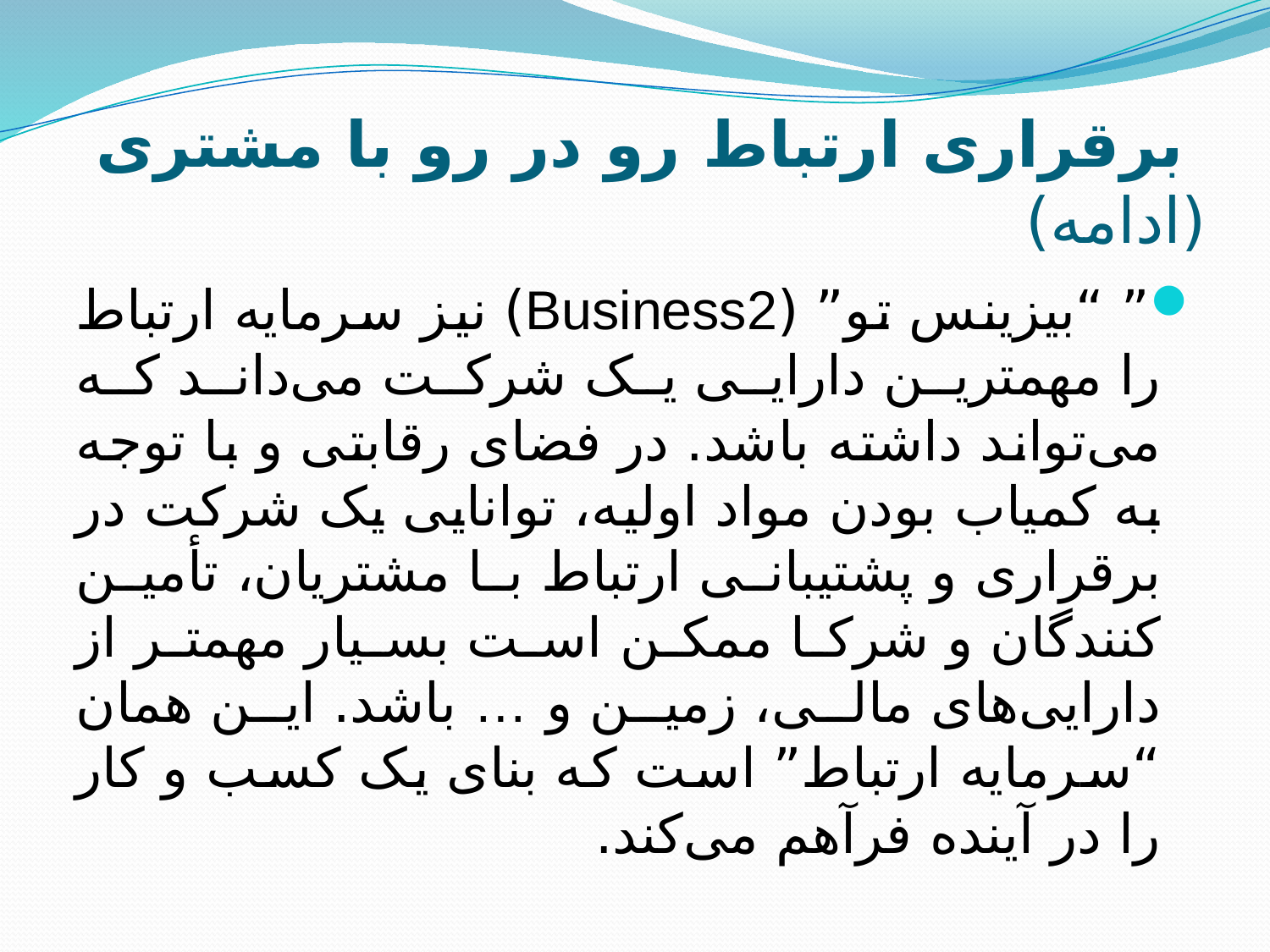

# برقراری ارتباط رو در رو با مشتری (ادامه)
” “بیزینس تو” (Business2) نیز سرمایه ارتباط را مهمترین دارایی یک شرکت می‌داند که می‌تواند داشته باشد. در فضای رقابتی و با توجه به کمیاب بودن مواد اولیه، توانایی یک شرکت در برقراری و پشتیبانی ارتباط با مشتریان، تأمین کنندگان و شرکا ممکن است بسیار مهمتر از دارایی‌های مالی، زمین و … باشد. این همان “سرمایه ارتباط” است که بنای یک کسب و کار را در آینده فرآهم می‌کند.